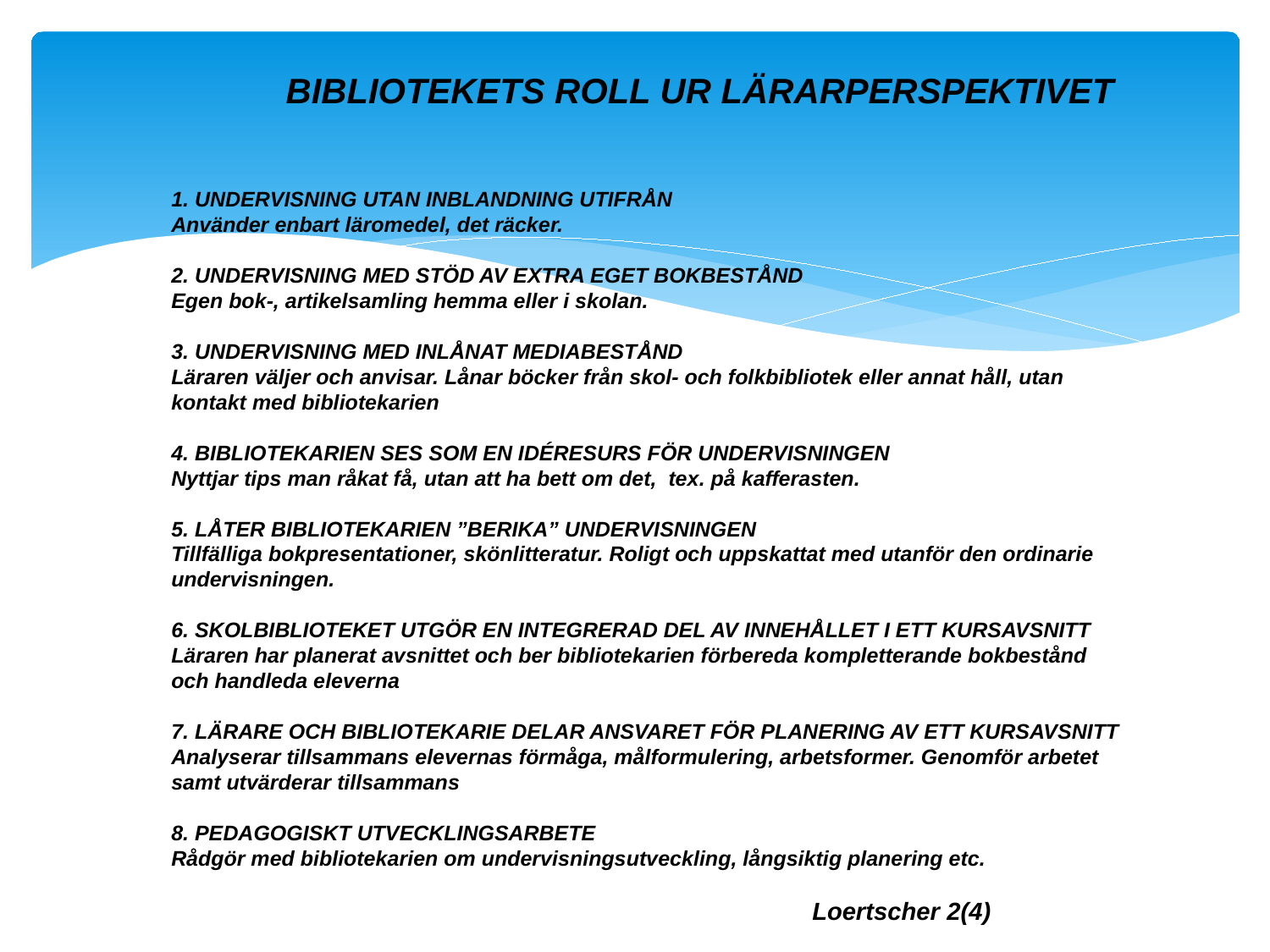

# BIBLIOTEKETS ROLL UR LÄRARPERSPEKTIVET
1. UNDERVISNING UTAN INBLANDNING UTIFRÅN
Använder enbart läromedel, det räcker.

2. UNDERVISNING MED STÖD AV EXTRA EGET BOKBESTÅND
Egen bok-, artikelsamling hemma eller i skolan.

3. UNDERVISNING MED INLÅNAT MEDIABESTÅND
Läraren väljer och anvisar. Lånar böcker från skol- och folkbibliotek eller annat håll, utan kontakt med bibliotekarien

4. BIBLIOTEKARIEN SES SOM EN IDÉRESURS FÖR UNDERVISNINGEN
Nyttjar tips man råkat få, utan att ha bett om det,  tex. på kafferasten.

5. LÅTER BIBLIOTEKARIEN ”BERIKA” UNDERVISNINGEN
Tillfälliga bokpresentationer, skönlitteratur. Roligt och uppskattat med utanför den ordinarie undervisningen.

6. SKOLBIBLIOTEKET UTGÖR EN INTEGRERAD DEL AV INNEHÅLLET I ETT KURSAVSNITT
Läraren har planerat avsnittet och ber bibliotekarien förbereda kompletterande bokbestånd och handleda eleverna

7. LÄRARE OCH BIBLIOTEKARIE DELAR ANSVARET FÖR PLANERING AV ETT KURSAVSNITT
Analyserar tillsammans elevernas förmåga, målformulering, arbetsformer. Genomför arbetet samt utvärderar tillsammans

8. PEDAGOGISKT UTVECKLINGSARBETE
Rådgör med bibliotekarien om undervisningsutveckling, långsiktig planering etc.

					 Loertscher 2(4)